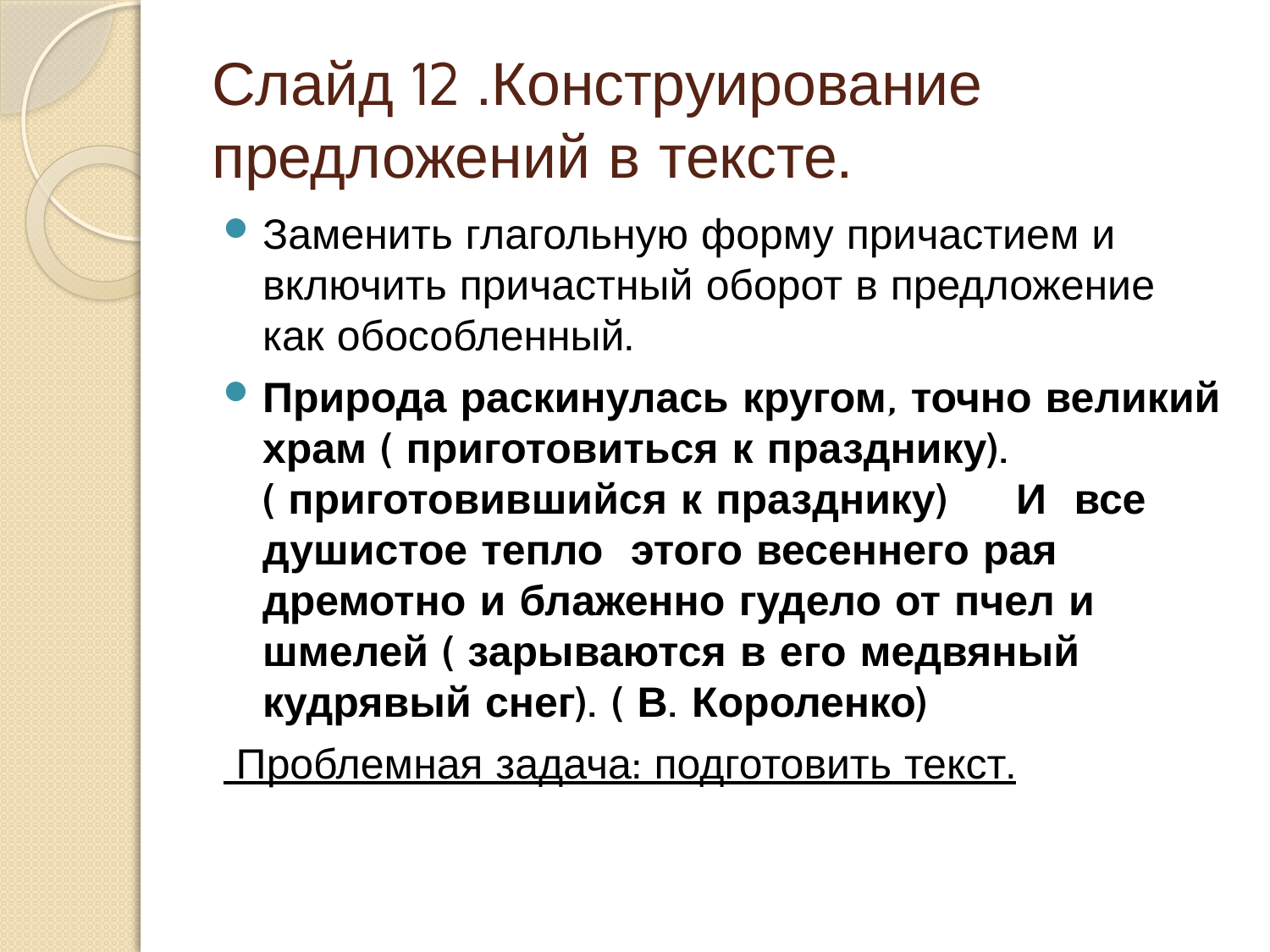

# Слайд 12 .Конструирование предложений в тексте.
Заменить глагольную форму причастием и включить причастный оборот в предложение как обособленный.
Природа раскинулась кругом, точно великий храм ( приготовиться к празднику). ( приготовившийся к празднику)     И  все душистое тепло  этого весеннего рая  дремотно и блаженно гудело от пчел и шмелей ( зарываются в его медвяный кудрявый снег). ( В. Короленко)
 Проблемная задача: подготовить текст.